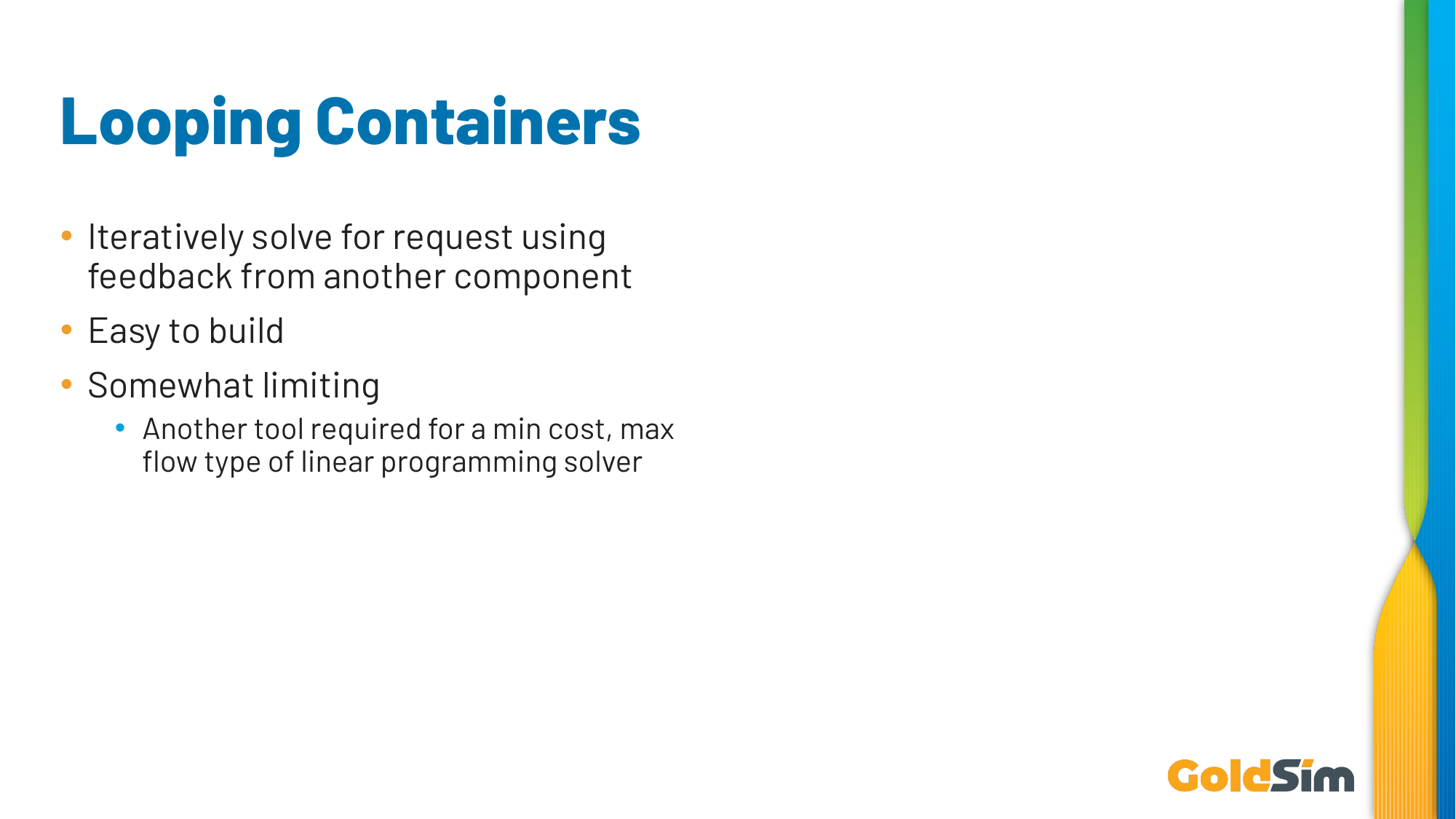

# Looping Containers
Iteratively solve for request using feedback from another component
Easy to build
Somewhat limiting
Another tool required for a min cost, max flow type of linear programming solver